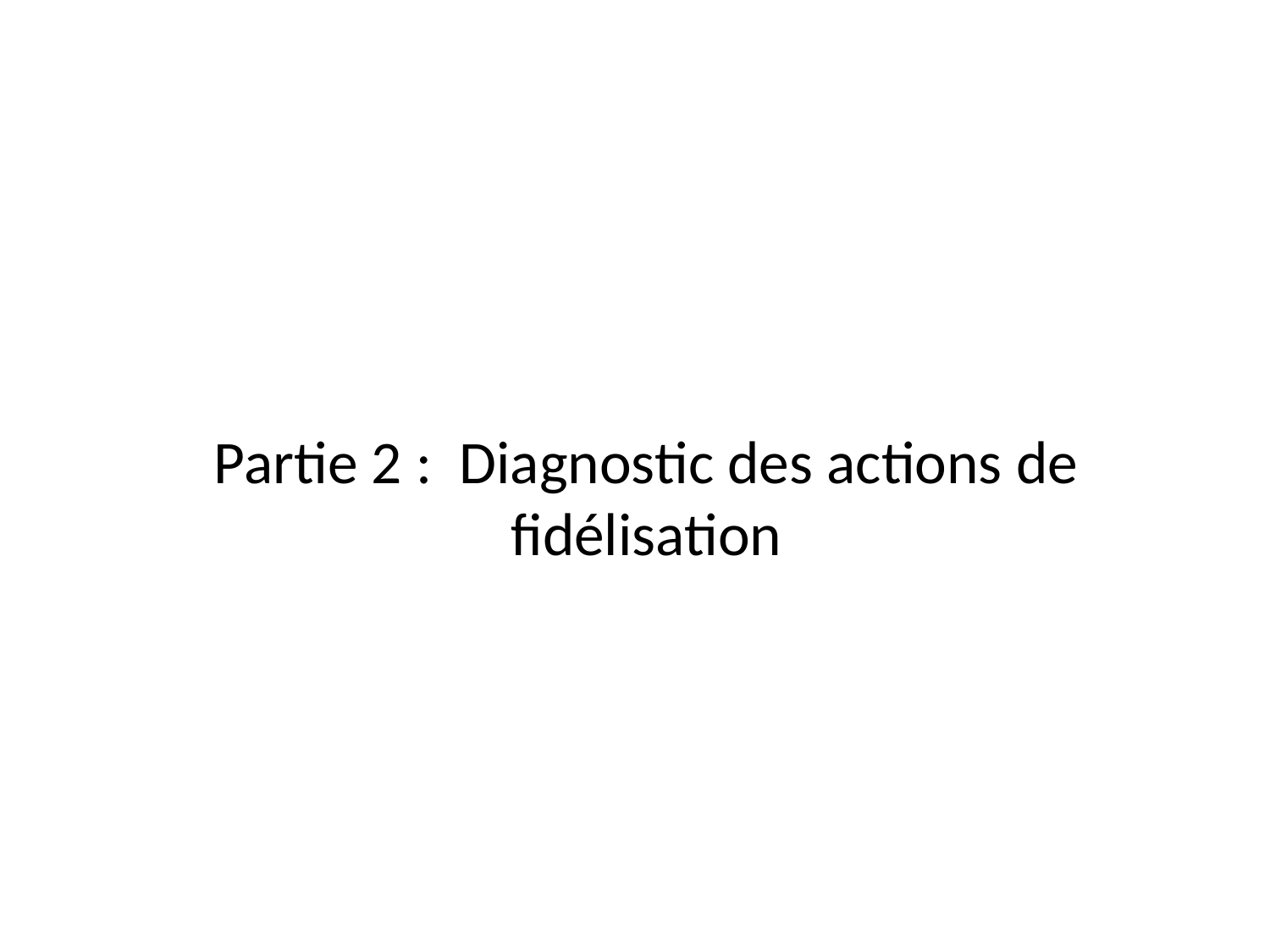

# Partie 2 :  Diagnostic des actions de fidélisation